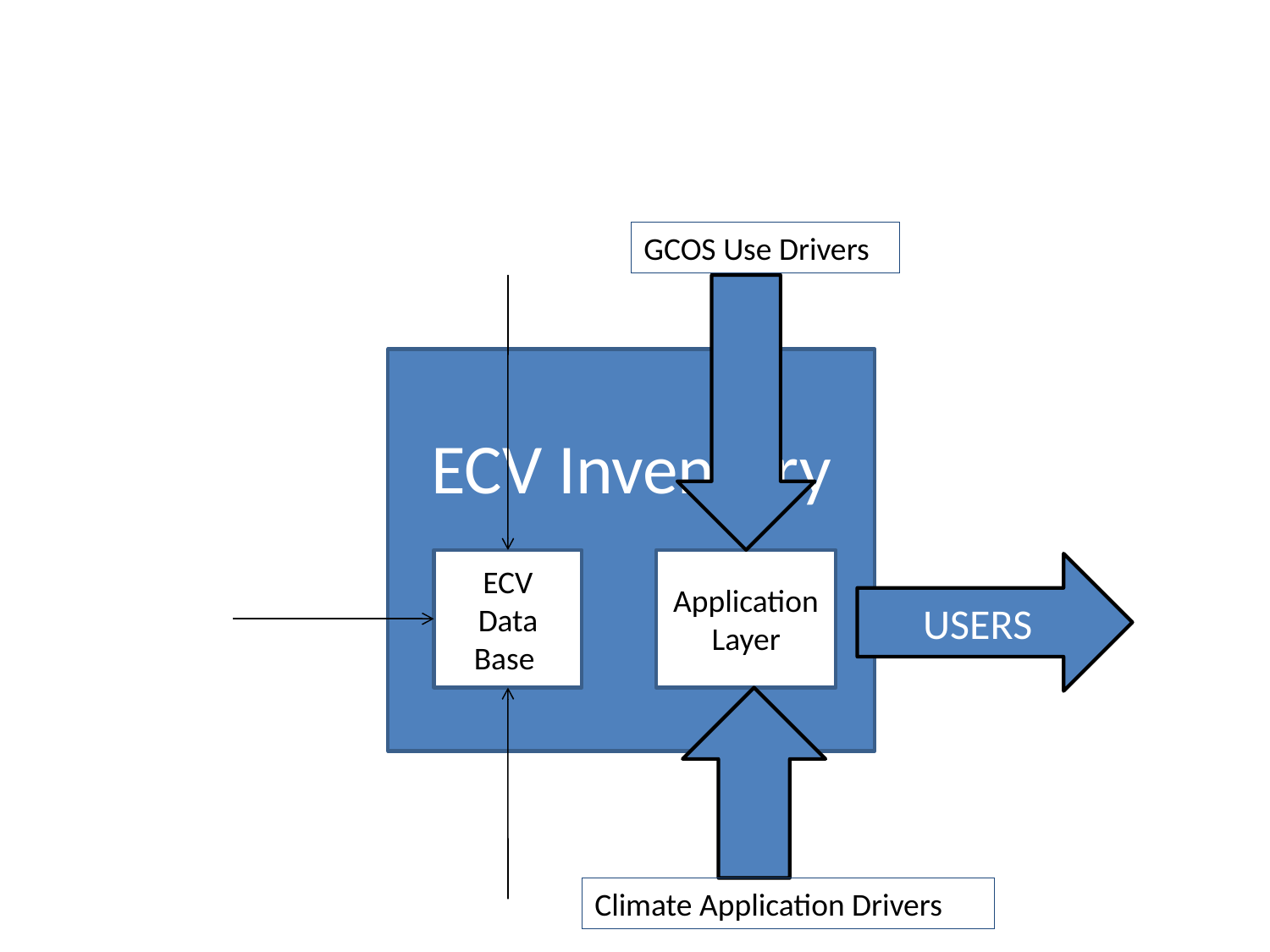

GCOS Use Drivers

ECV Inventory

ECV
Data
Base
Application
Layer
USERS

Climate Application Drivers